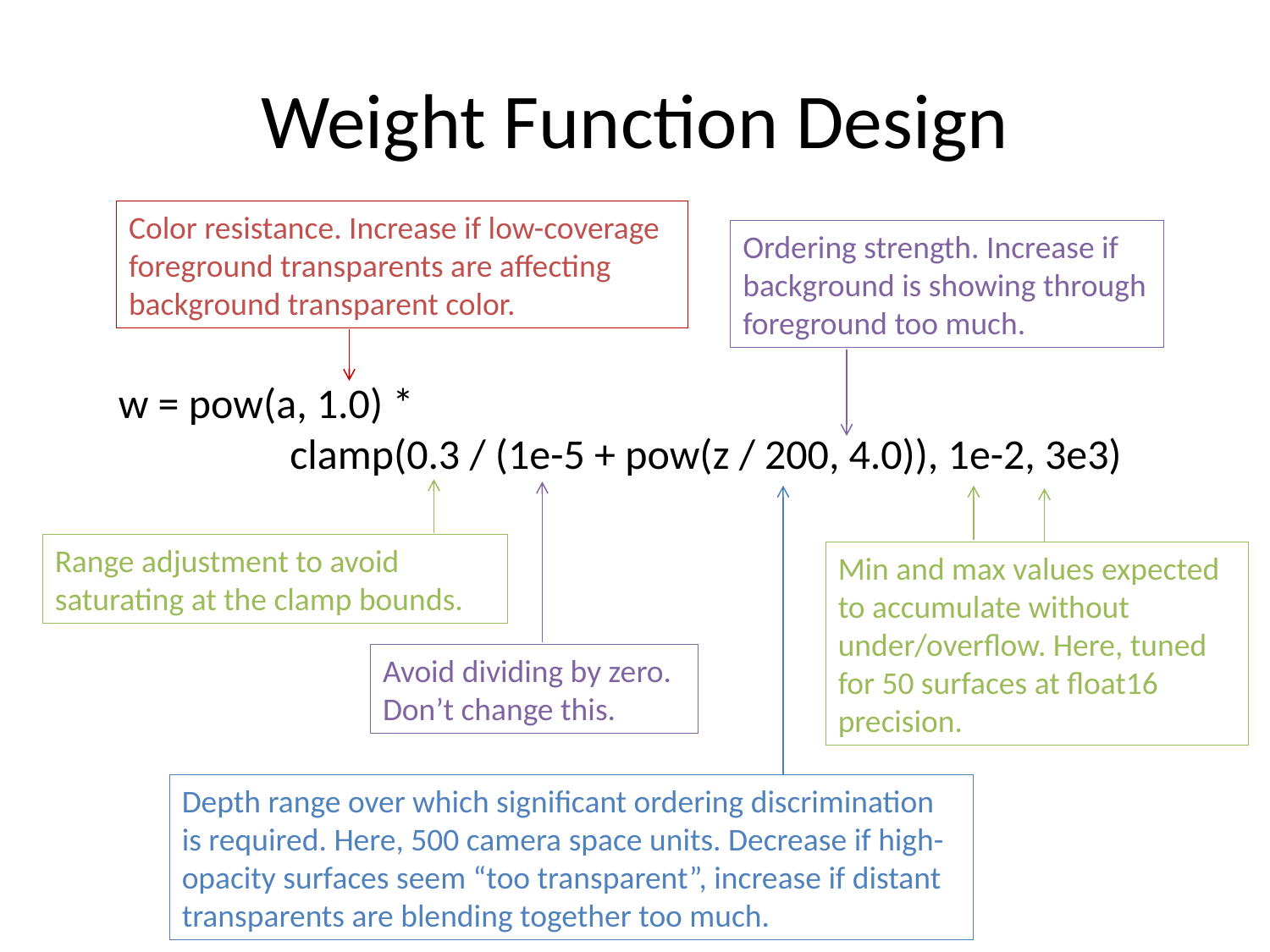

# Weight Function Design
Color resistance. Increase if low-coverage foreground transparents are affecting background transparent color.
Ordering strength. Increase if background is showing through foreground too much.
w = pow(a, 1.0) *
                  clamp(0.3 / (1e-5 + pow(z / 200, 4.0)), 1e-2, 3e3)
Range adjustment to avoid saturating at the clamp bounds.
Min and max values expected to accumulate without under/overflow. Here, tuned for 50 surfaces at float16 precision.
Avoid dividing by zero. Don’t change this.
Depth range over which significant ordering discrimination is required. Here, 500 camera space units. Decrease if high-opacity surfaces seem “too transparent”, increase if distant transparents are blending together too much.